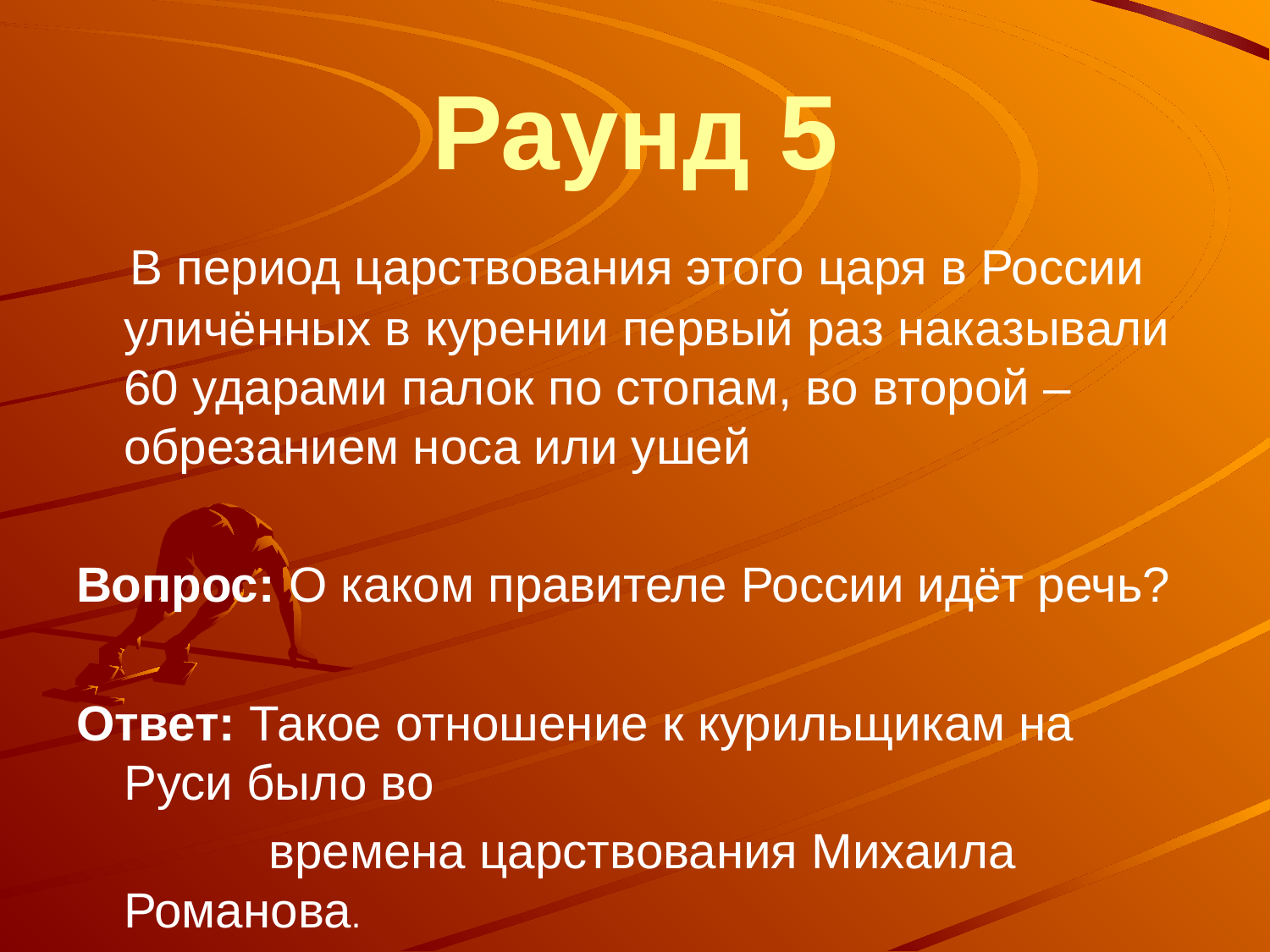

# Раунд 5
   В период царствования этого царя в России уличённых в курении первый раз наказывали 60 ударами палок по стопам, во второй – обрезанием носа или ушей

Вопрос: О каком правителе России идёт речь?

Ответ: Такое отношение к курильщикам на Руси было во
              времена царствования Михаила Романова.